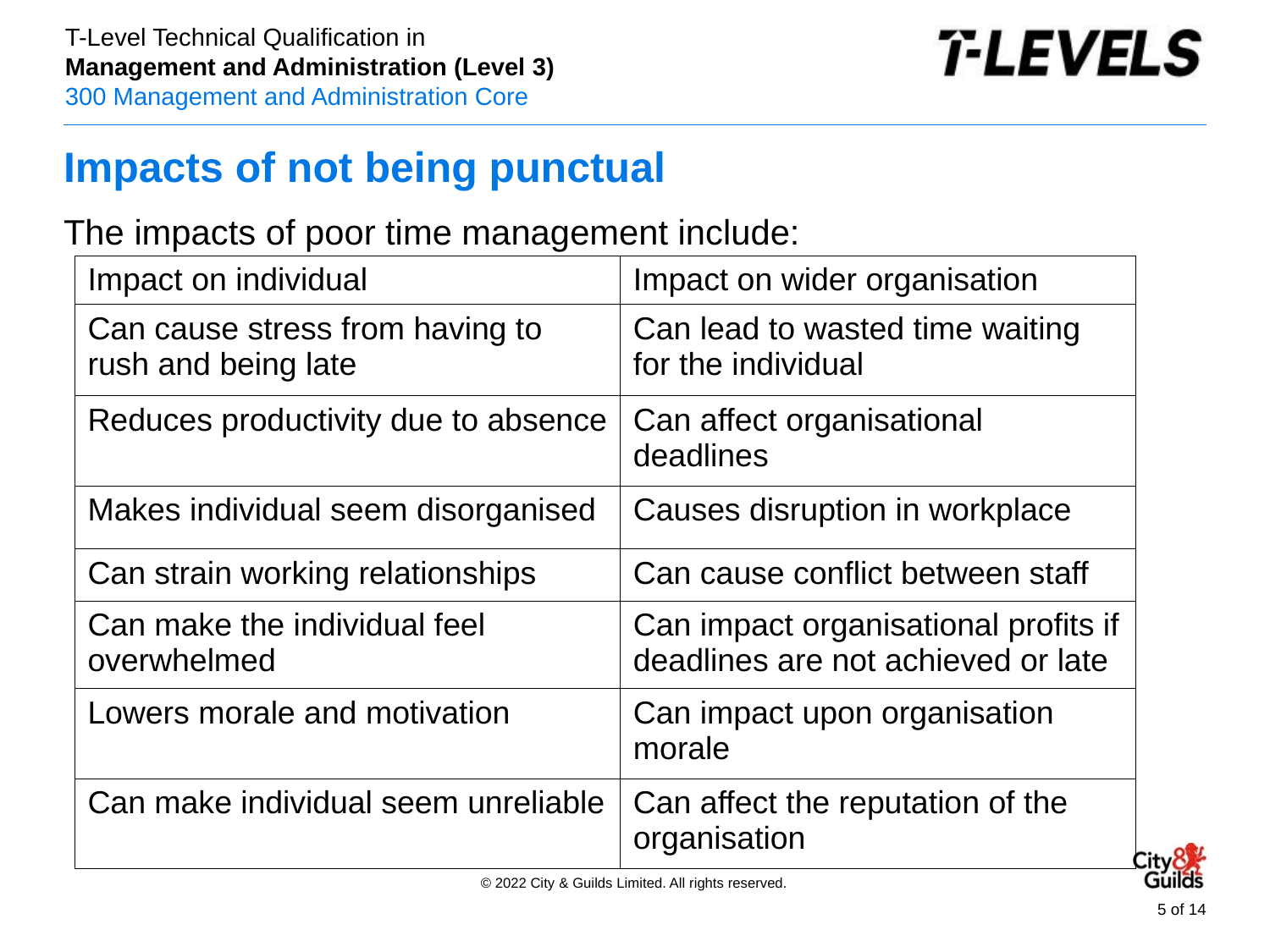

# Impacts of not being punctual
The impacts of poor time management include:
| Impact on individual | Impact on wider organisation |
| --- | --- |
| Can cause stress from having to rush and being late | Can lead to wasted time waiting for the individual |
| Reduces productivity due to absence | Can affect organisational deadlines |
| Makes individual seem disorganised | Causes disruption in workplace |
| Can strain working relationships | Can cause conflict between staff |
| Can make the individual feel overwhelmed | Can impact organisational profits if deadlines are not achieved or late |
| Lowers morale and motivation | Can impact upon organisation morale |
| Can make individual seem unreliable | Can affect the reputation of the organisation |